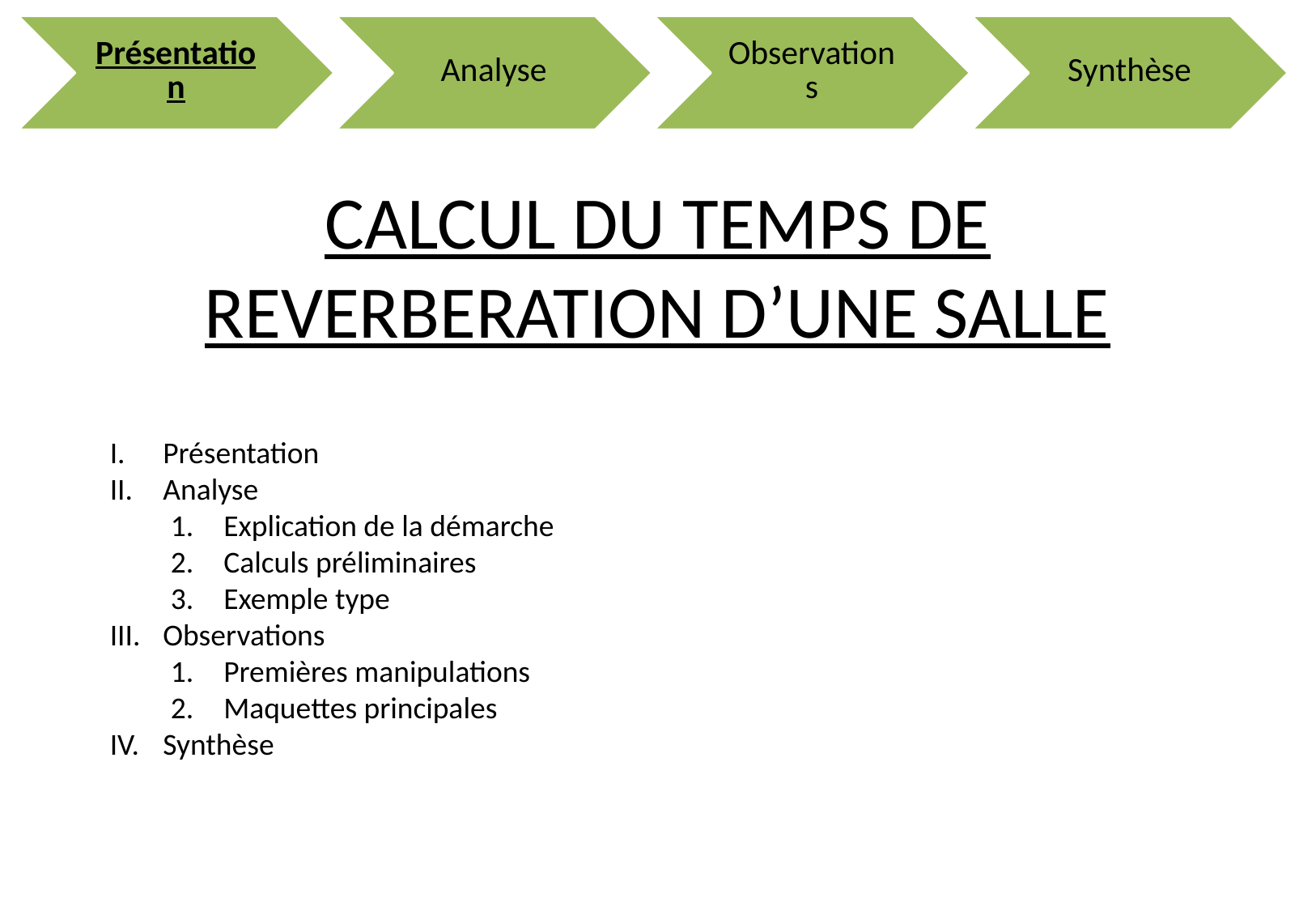

Présentation
Observations
Synthèse
Analyse
# CALCUL DU TEMPS DE REVERBERATION D’UNE SALLE
Présentation
Analyse
Explication de la démarche
Calculs préliminaires
Exemple type
Observations
Premières manipulations
Maquettes principales
Synthèse